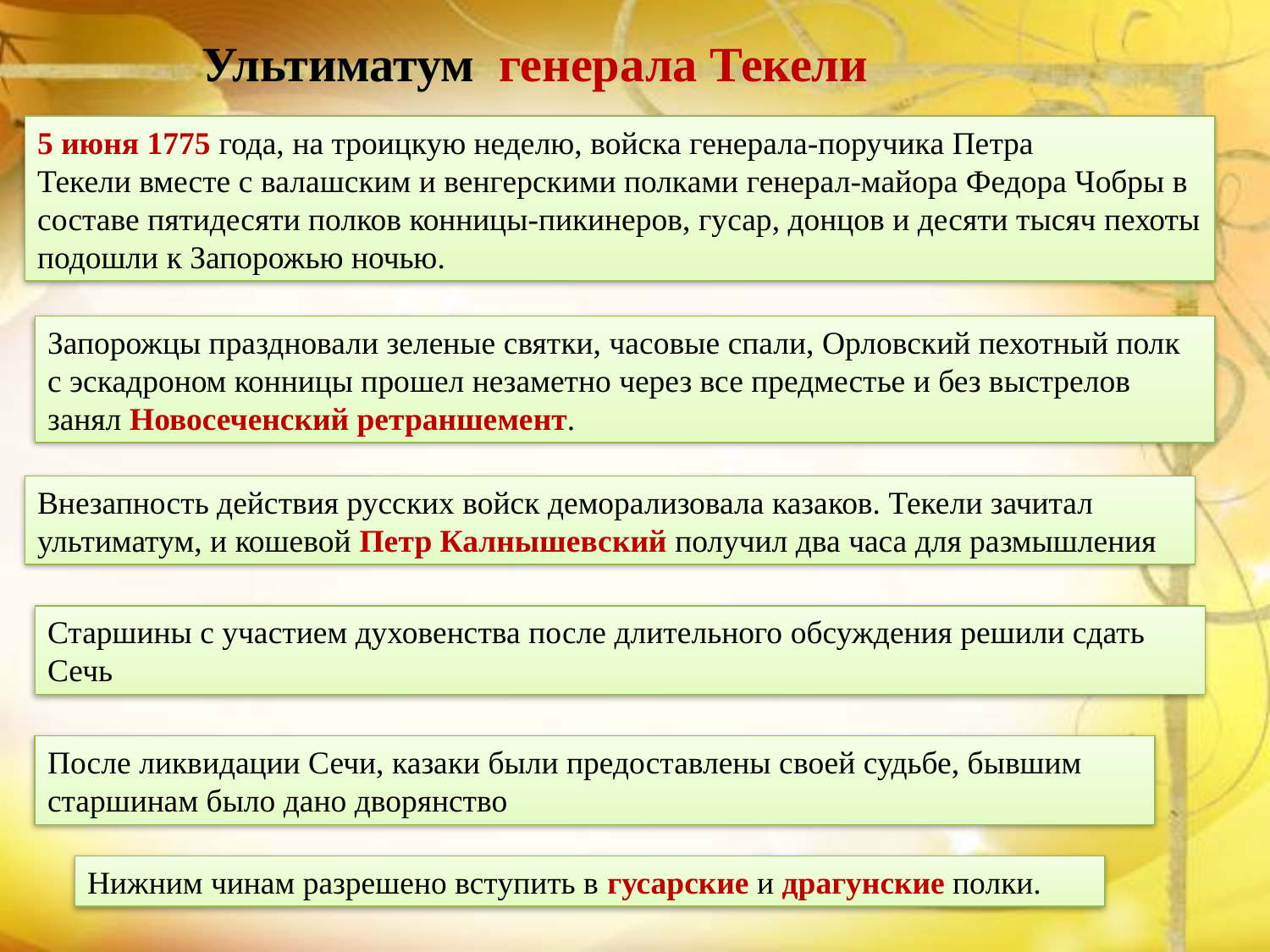

Ультиматум  генерала Текели
5 июня 1775 года, на троицкую неделю, войска генерала-поручика Петра Текели вместе с валашским и венгерскими полками генерал-майора Федора Чобры в составе пятидесяти полков конницы-пикинеров, гусар, донцов и десяти тысяч пехоты подошли к Запорожью ночью.
Запорожцы праздновали зеленые святки, часовые спали, Орловский пехотный полк с эскадроном конницы прошел незаметно через все предместье и без выстрелов занял Новосеченский ретраншемент.
Внезапность действия русских войск деморализовала казаков. Текели зачитал ультиматум, и кошевой Петр Калнышевский получил два часа для размышления
Старшины с участием духовенства после длительного обсуждения решили сдать Сечь
После ликвидации Сечи, казаки были предоставлены своей судьбе, бывшим старшинам было дано дворянство
Нижним чинам разрешено вступить в гусарские и драгунские полки.